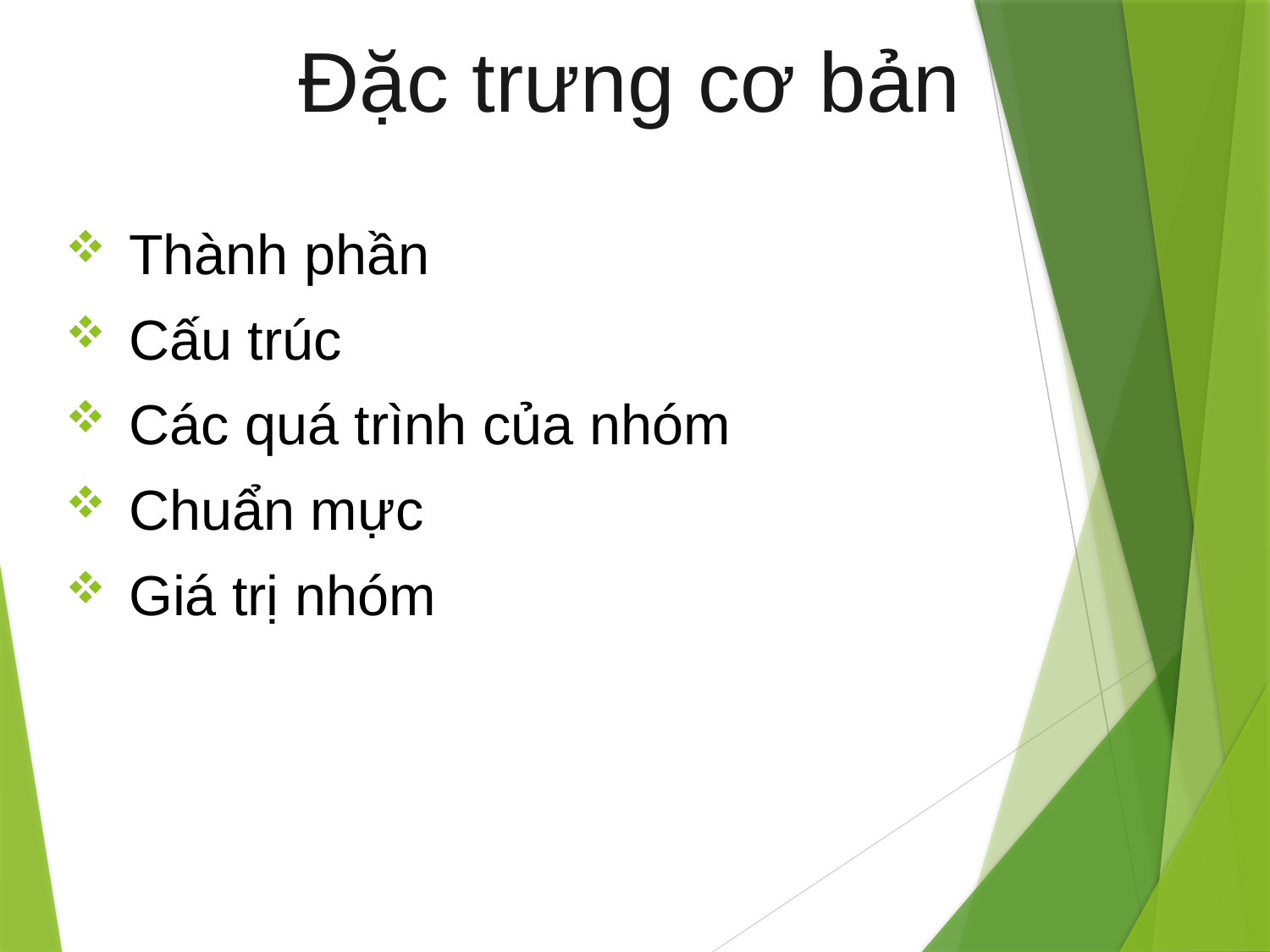

# Đặc trưng cơ bản
 Thành phần
 Cấu trúc
 Các quá trình của nhóm
 Chuẩn mực
 Giá trị nhóm